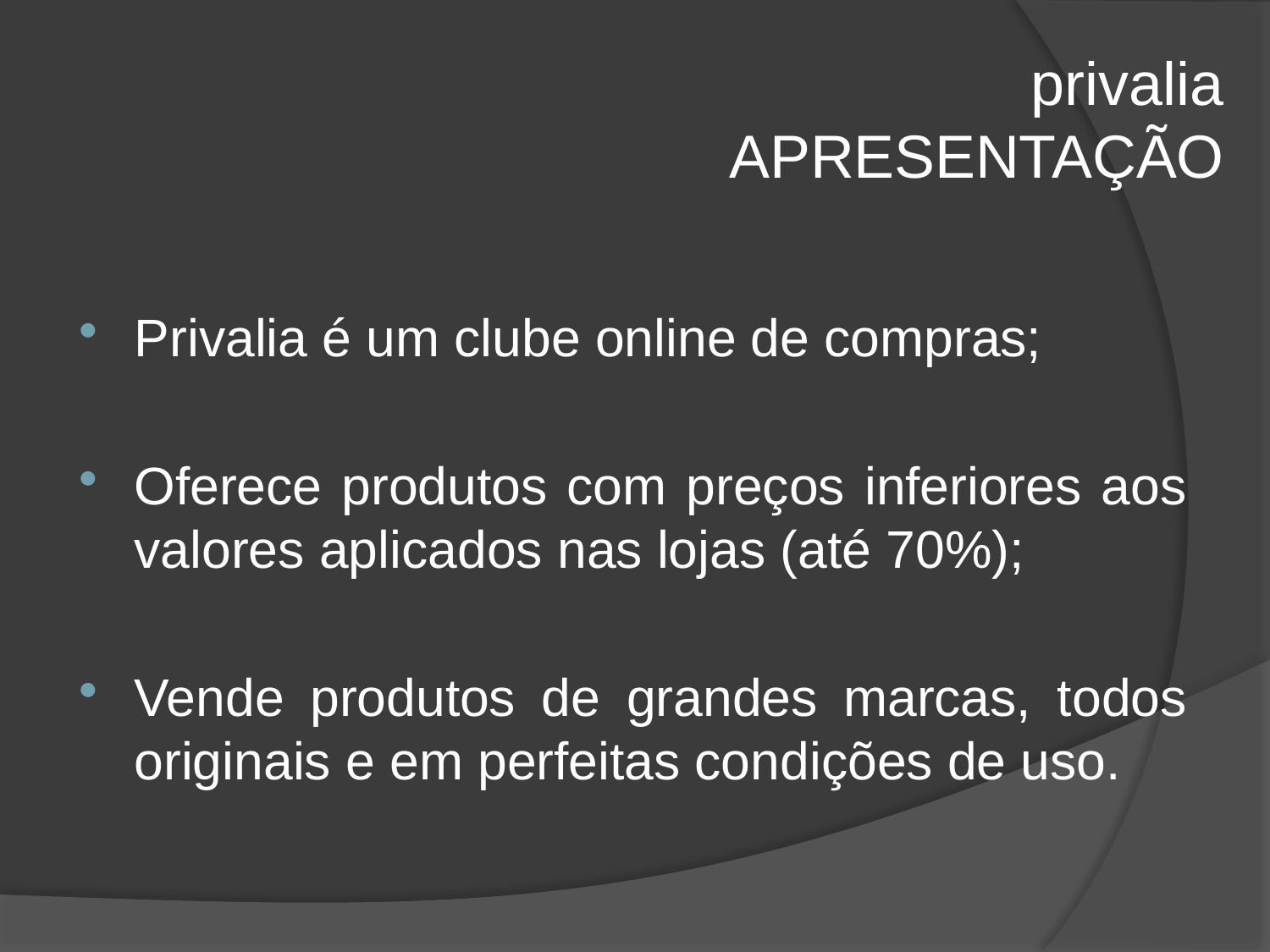

# privalia APRESENTAÇÃO
Privalia é um clube online de compras;

Oferece produtos com preços inferiores aos valores aplicados nas lojas (até 70%);

Vende produtos de grandes marcas, todos originais e em perfeitas condições de uso.